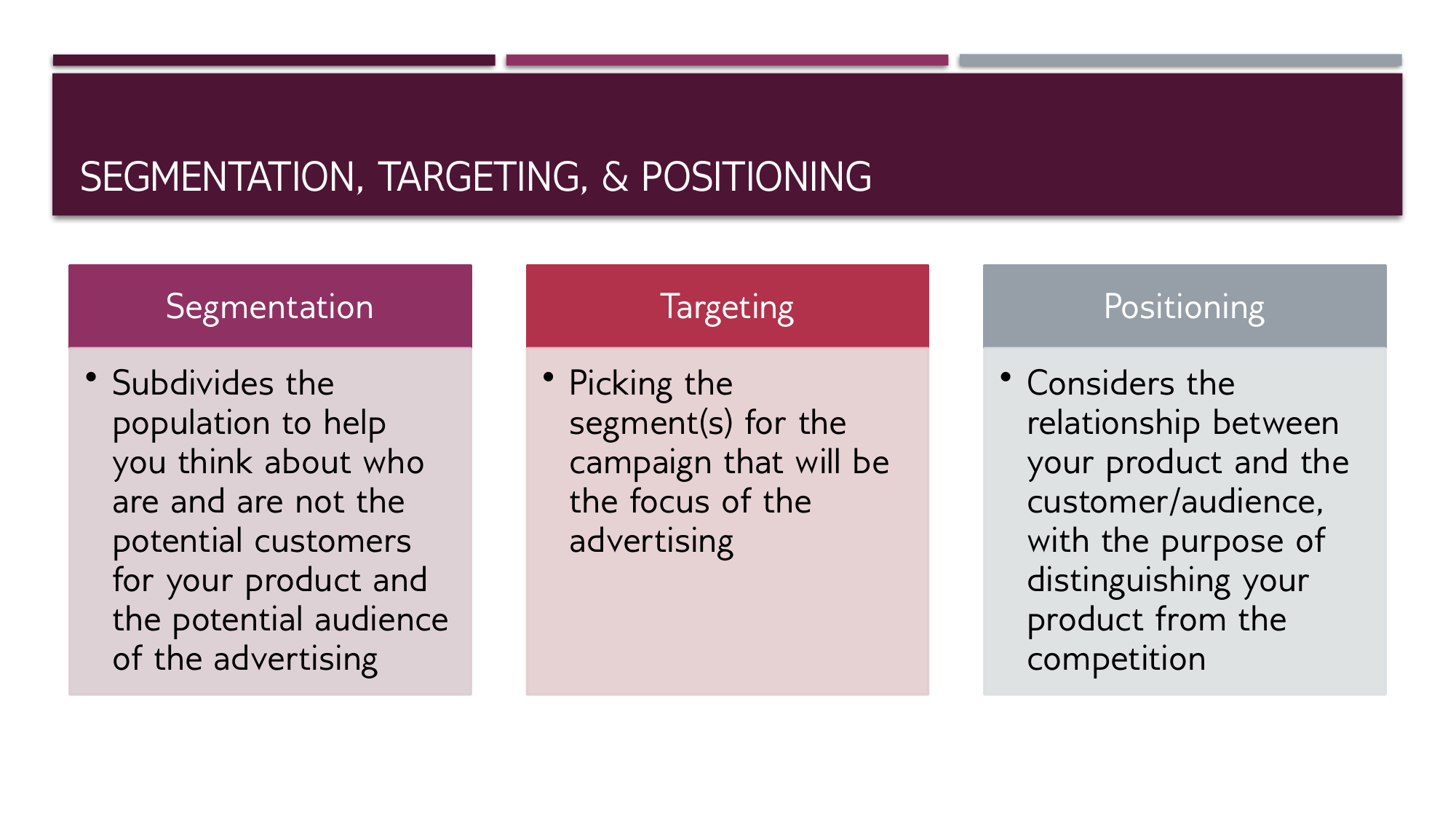

# Segmentation, targeting, & positioning
Segmentation
Subdivides the population to help you think about who are and are not the potential customers for your product and the potential audience of the advertising
Targeting
Picking the segment(s) for the campaign that will be the focus of the advertising
Positioning
Considers the relationship between your product and the customer/audience, with the purpose of distinguishing your product from the competition